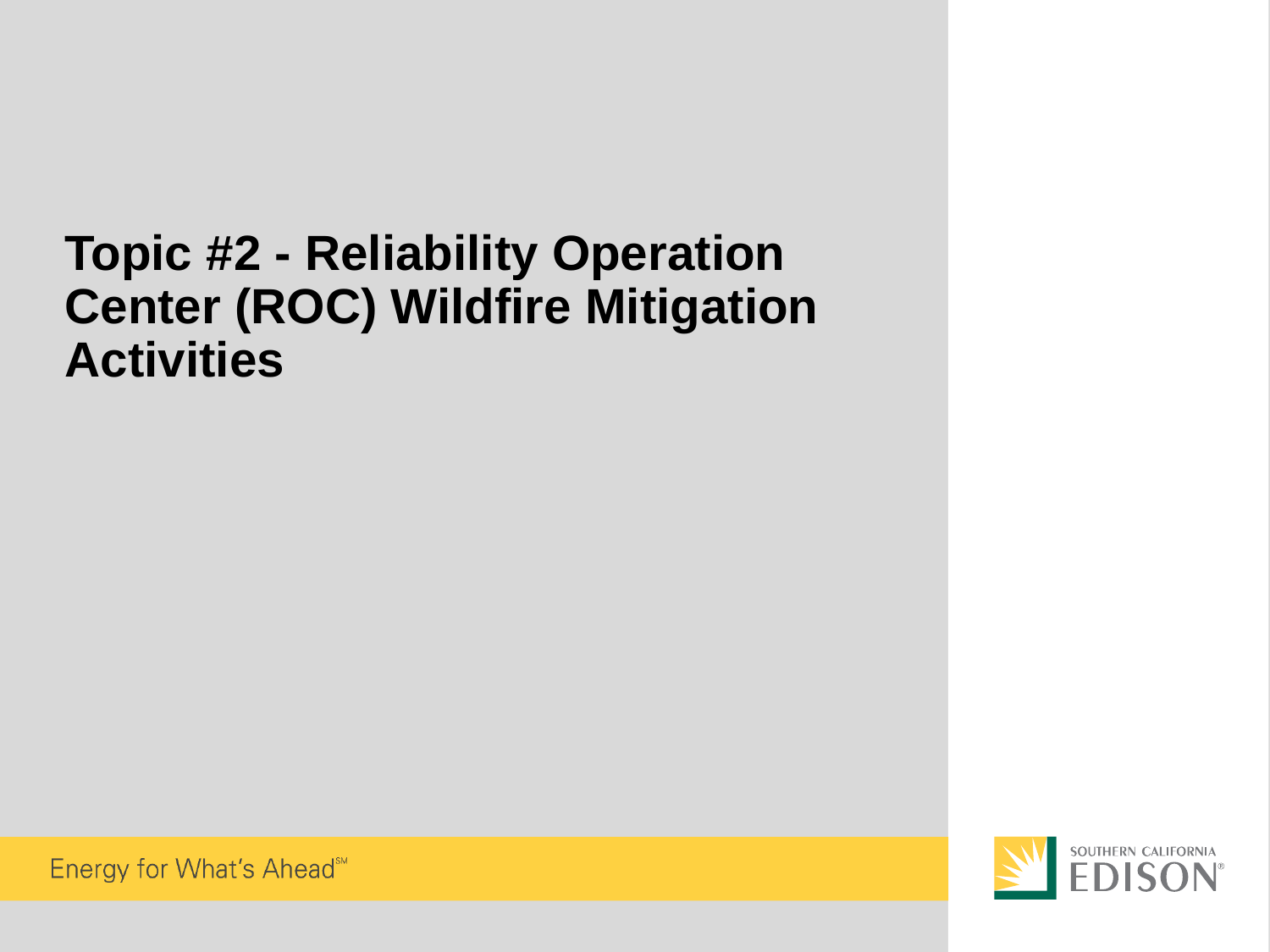

# Topic #2 - Reliability Operation Center (ROC) Wildfire Mitigation Activities